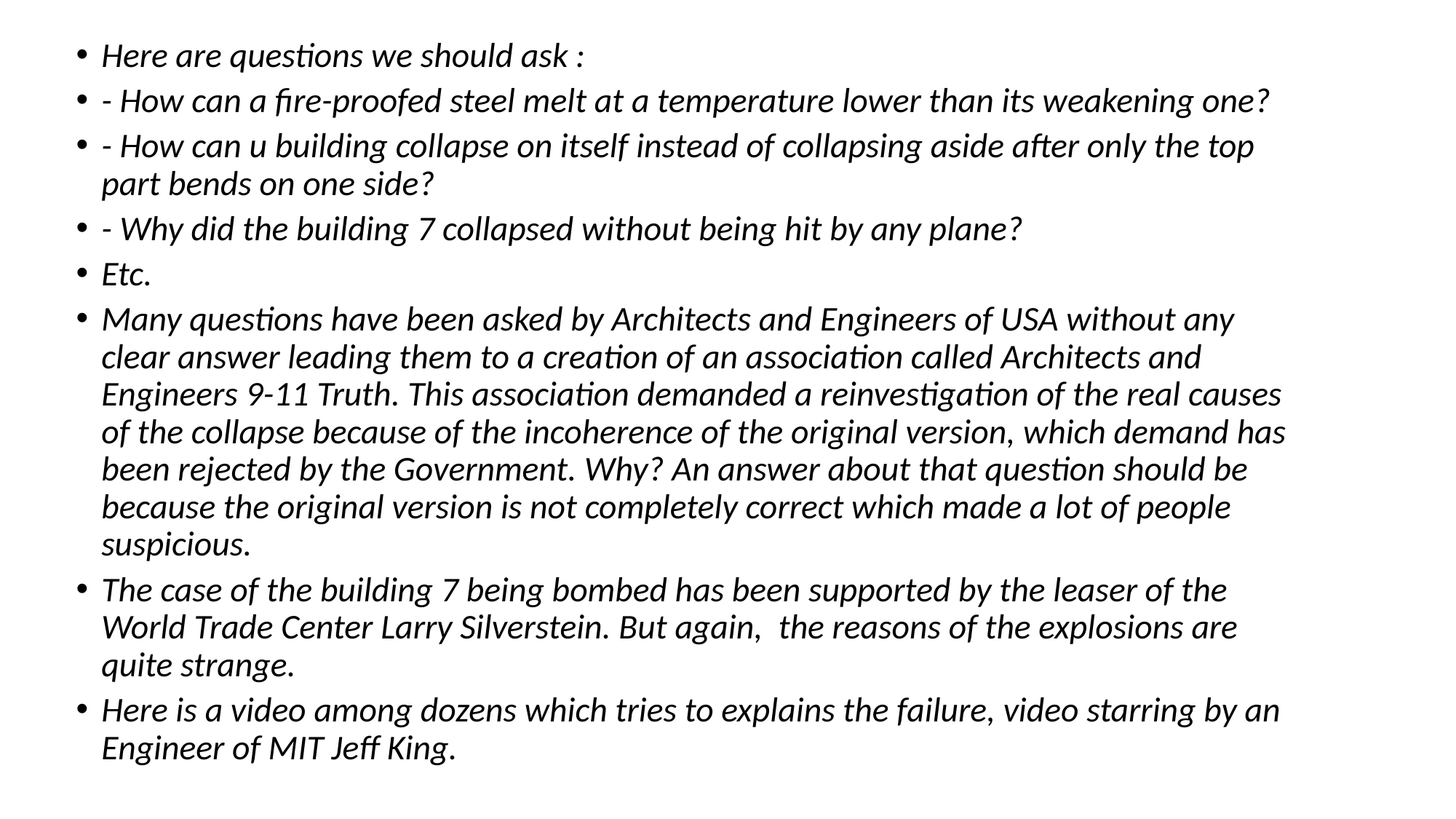

Here are questions we should ask :
- How can a fire-proofed steel melt at a temperature lower than its weakening one?
- How can u building collapse on itself instead of collapsing aside after only the top part bends on one side?
- Why did the building 7 collapsed without being hit by any plane?
Etc.
Many questions have been asked by Architects and Engineers of USA without any clear answer leading them to a creation of an association called Architects and Engineers 9-11 Truth. This association demanded a reinvestigation of the real causes of the collapse because of the incoherence of the original version, which demand has been rejected by the Government. Why? An answer about that question should be because the original version is not completely correct which made a lot of people suspicious.
The case of the building 7 being bombed has been supported by the leaser of the World Trade Center Larry Silverstein. But again,  the reasons of the explosions are quite strange.
Here is a video among dozens which tries to explains the failure, video starring by an Engineer of MIT Jeff King.